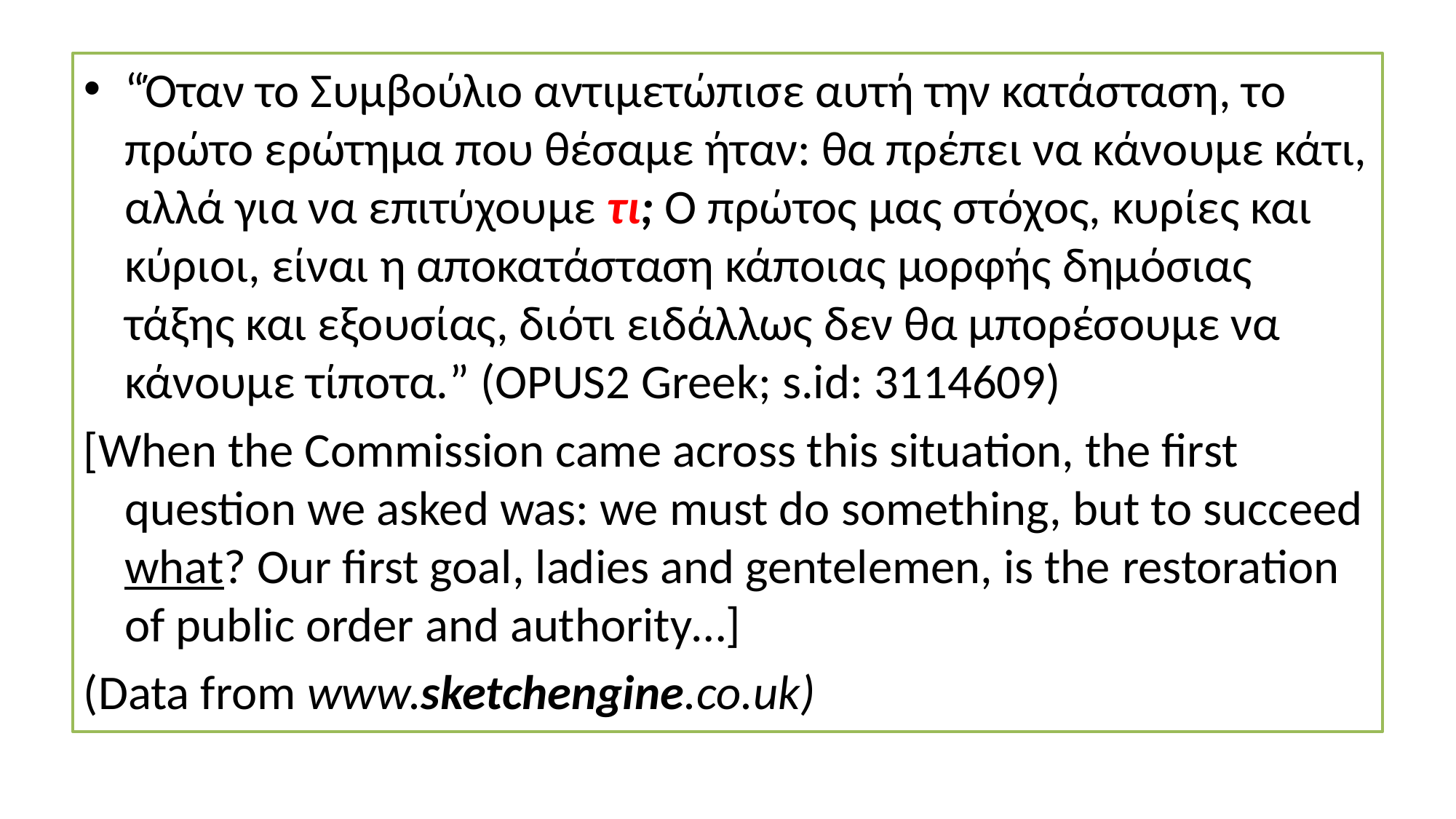

“Όταν το Συμβούλιο αντιμετώπισε αυτή την κατάσταση, το πρώτο ερώτημα που θέσαμε ήταν: θα πρέπει να κάνουμε κάτι, αλλά για να επιτύχουμε τι; Ο πρώτος μας στόχος, κυρίες και κύριοι, είναι η αποκατάσταση κάποιας μορφής δημόσιας τάξης και εξουσίας, διότι ειδάλλως δεν θα μπορέσουμε να κάνουμε τίποτα.” (OPUS2 Greek; s.id: 3114609)
[When the Commission came across this situation, the first question we asked was: we must do something, but to succeed what? Our first goal, ladies and gentelemen, is the restoration of public order and authority…]
(Data from www.sketchengine.co.uk)